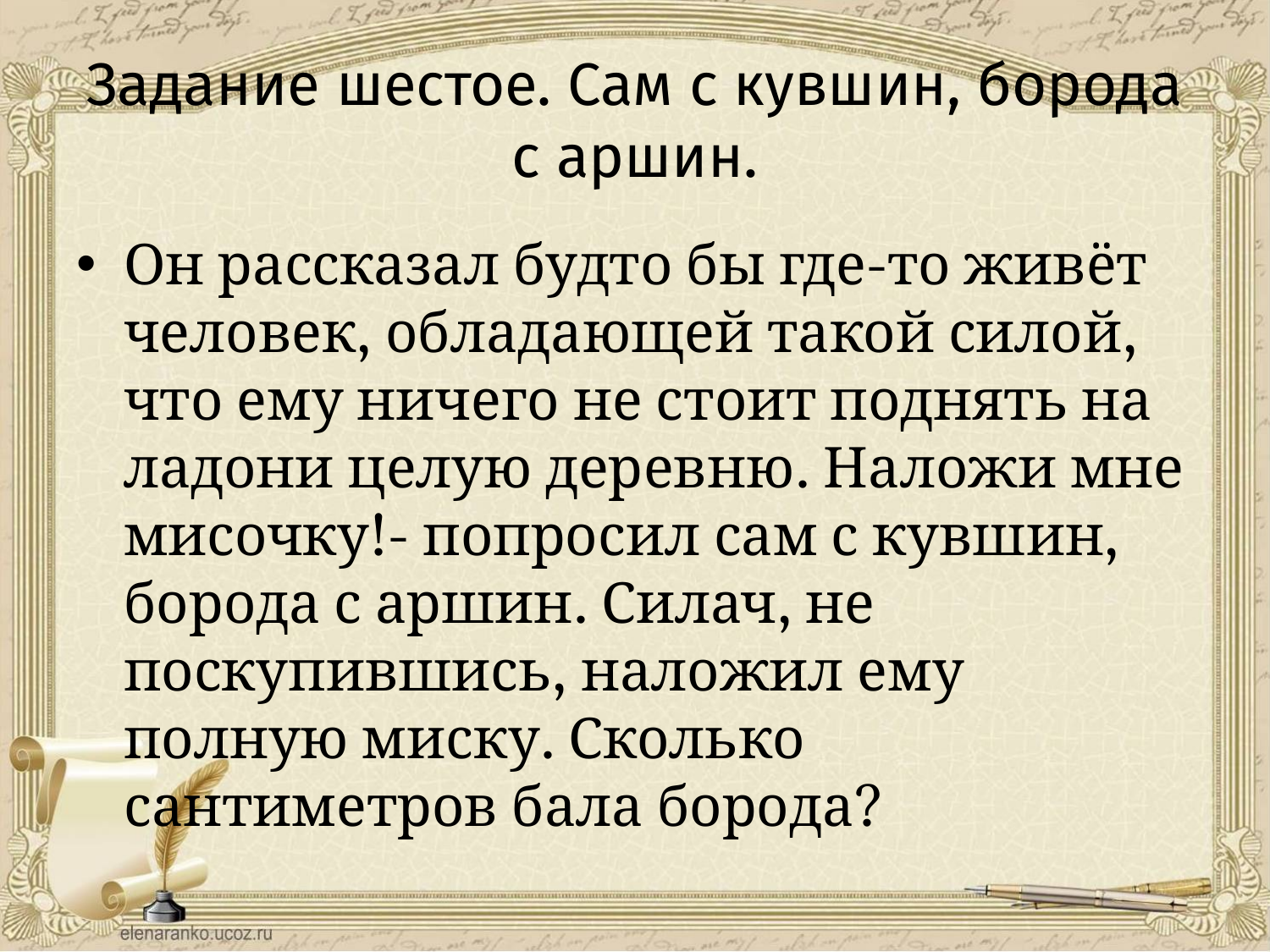

# Задание шестое. Сам с кувшин, борода с аршин.
Он рассказал будто бы где-то живёт человек, обладающей такой силой, что ему ничего не стоит поднять на ладони целую деревню. Наложи мне мисочку!- попросил сам с кувшин, борода с аршин. Силач, не поскупившись, наложил ему полную миску. Сколько сантиметров бала борода?